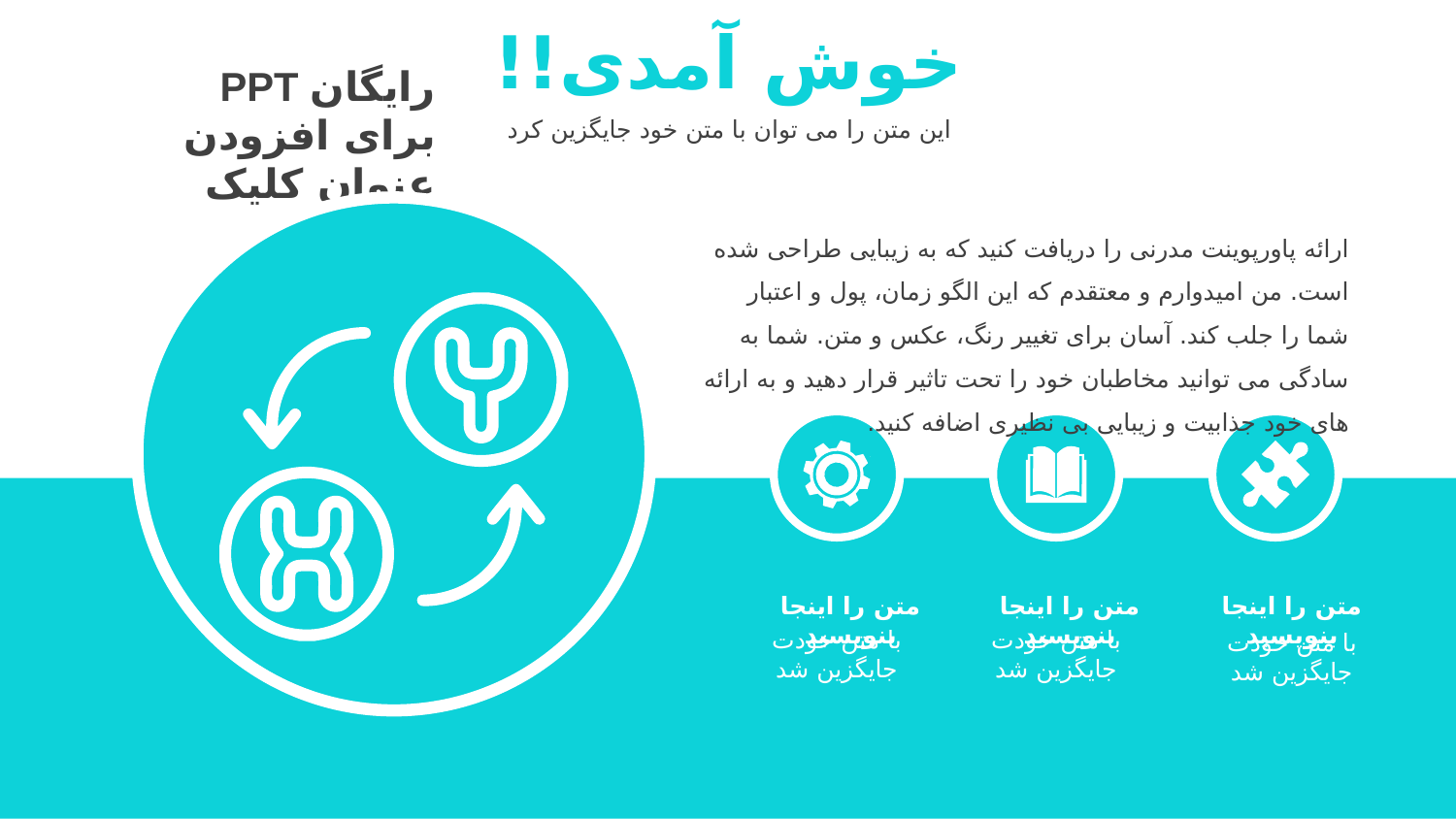

# خوش آمدی!!
PPT رایگان
برای افزودن عنوان کلیک کنید
این متن را می توان با متن خود جایگزین کرد

ارائه پاورپوینت مدرنی را دریافت کنید که به زیبایی طراحی شده است. من امیدوارم و معتقدم که این الگو زمان، پول و اعتبار شما را جلب کند. آسان برای تغییر رنگ، عکس و متن. شما به سادگی می توانید مخاطبان خود را تحت تاثیر قرار دهید و به ارائه های خود جذابیت و زیبایی بی نظیری اضافه کنید.

متن را اینجا بنویسید
با متن خودت جایگزین شد
متن را اینجا بنویسید
با متن خودت جایگزین شد
متن را اینجا بنویسید
با متن خودت جایگزین شد